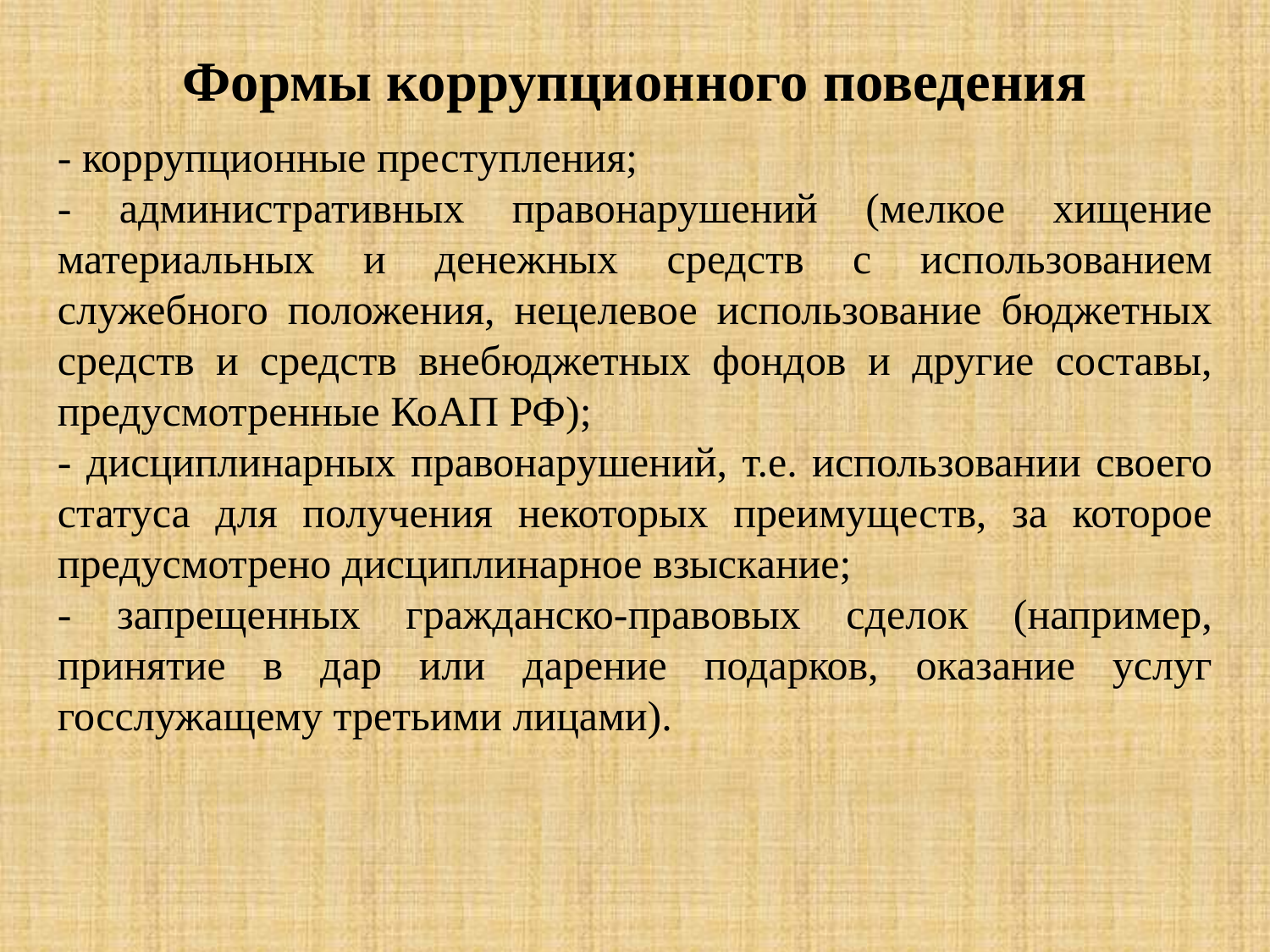

Формы коррупционного поведения

- коррупционные преступления;
- административных правонарушений (мелкое хищение материальных и денежных средств с использованием служебного положения, нецелевое использование бюджетных средств и средств внебюджетных фондов и другие составы, предусмотренные КоАП РФ);
- дисциплинарных правонарушений, т.е. использовании своего статуса для получения некоторых преимуществ, за которое предусмотрено дисциплинарное взыскание;
- запрещенных гражданско-правовых сделок (например, принятие в дар или дарение подарков, оказание услуг госслужащему третьими лицами).